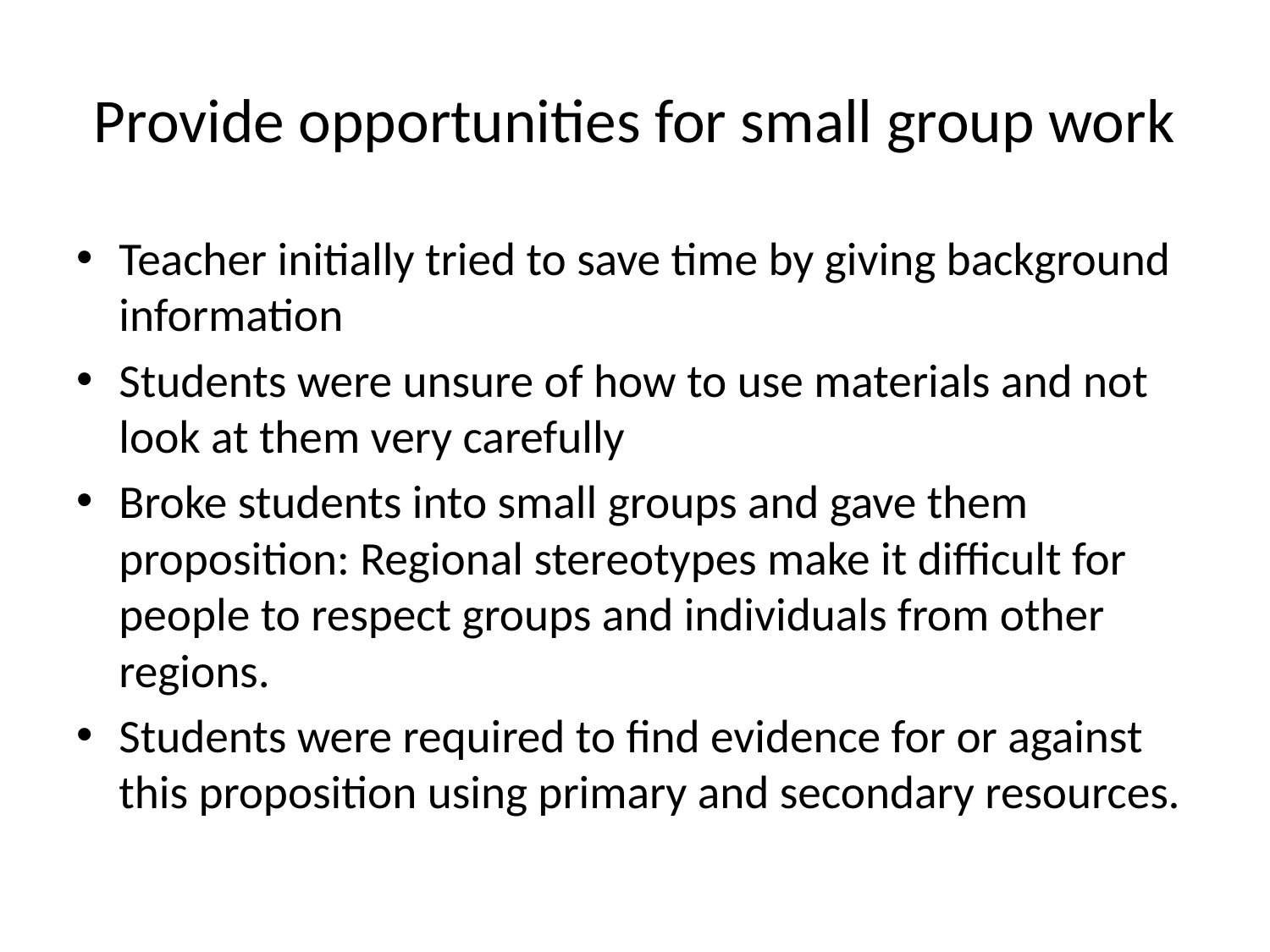

# Provide opportunities for small group work
Teacher initially tried to save time by giving background information
Students were unsure of how to use materials and not look at them very carefully
Broke students into small groups and gave them proposition: Regional stereotypes make it difficult for people to respect groups and individuals from other regions.
Students were required to find evidence for or against this proposition using primary and secondary resources.